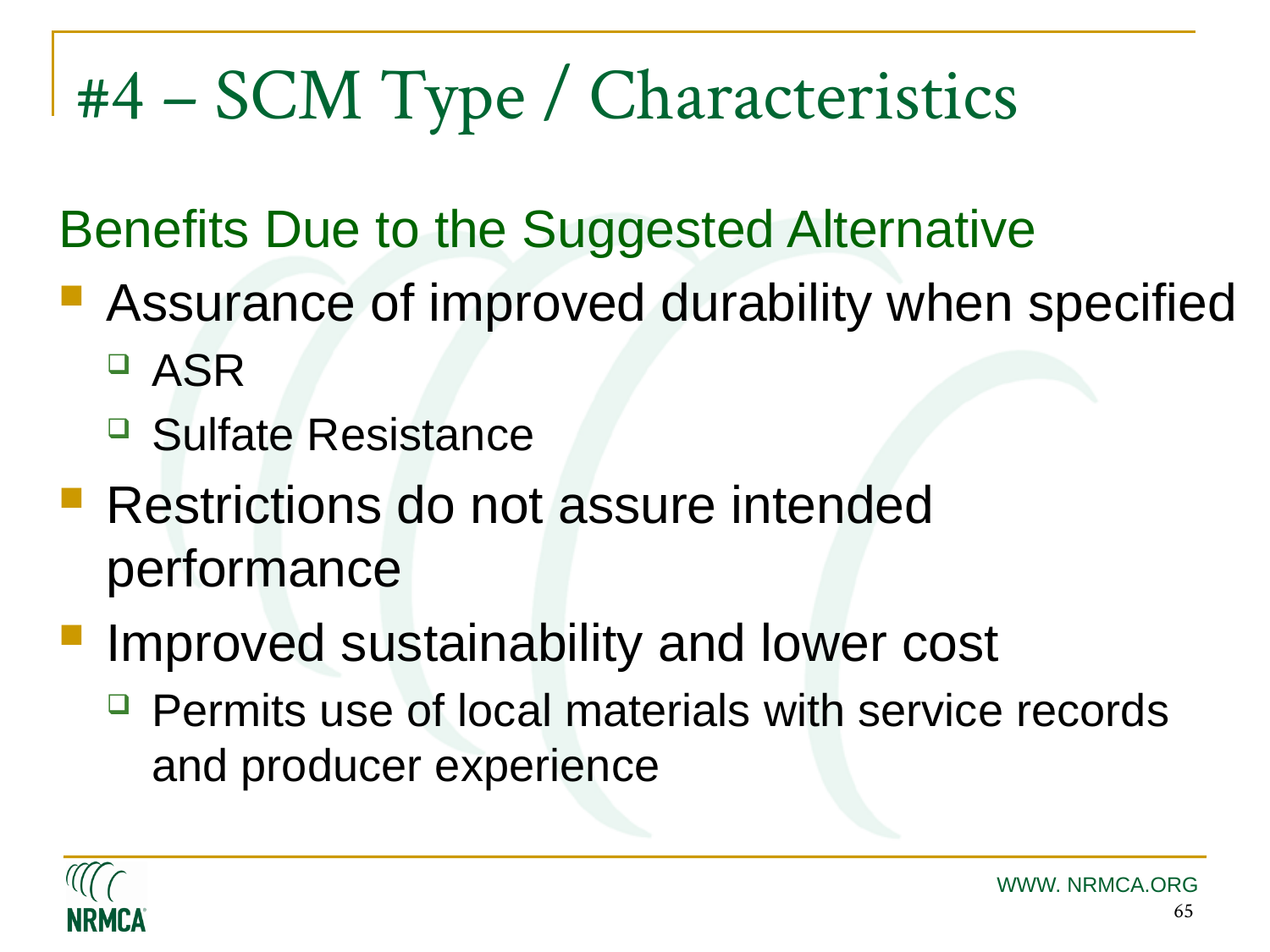

# #4 – SCM Type / Characteristics
Benefits Due to the Suggested Alternative
Assurance of improved durability when specified
ASR
Sulfate Resistance
Restrictions do not assure intended performance
Improved sustainability and lower cost
Permits use of local materials with service records and producer experience
65